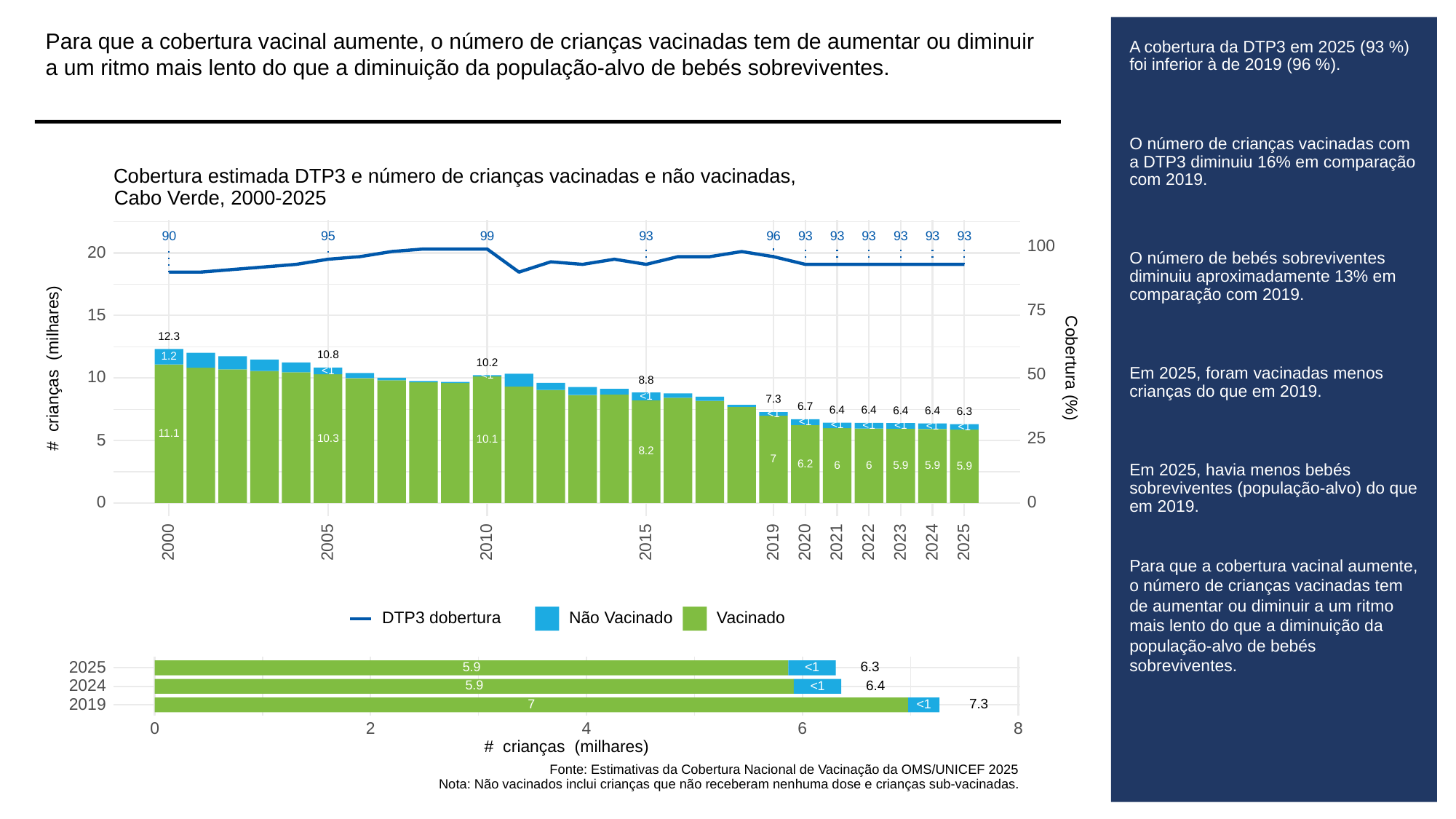

Para que a cobertura vacinal aumente, o número de crianças vacinadas tem de aumentar ou diminuir a um ritmo mais lento do que a diminuição da população-alvo de bebés sobreviventes.
# A cobertura da DTP3 em 2025 (93 %) foi inferior à de 2019 (96 %).

O número de crianças vacinadas com a DTP3 diminuiu 16% em comparação com 2019.

O número de bebés sobreviventes diminuiu aproximadamente 13% em comparação com 2019.

Em 2025, foram vacinadas menos crianças do que em 2019.

Em 2025, havia menos bebés sobreviventes (população-alvo) do que em 2019.

Para que a cobertura vacinal aumente, o número de crianças vacinadas tem de aumentar ou diminuir a um ritmo mais lento do que a diminuição da população-alvo de bebés sobreviventes.

Cobertura estimada DTP3 e número de crianças vacinadas e não vacinadas,
Cabo Verde, 2000-2025

93
93
93
93
93
93
93
90
95
99
96
100

20

75
15

12.3

10.8

1.2

10.2

#  crianças  (milhares)
Cobertura (%)

<1

50

10
<1

8.8

<1

7.3

6.7

6.4
6.4

6.4
6.4
6.3

<1

<1

<1
<1
<1
<1

<1

11.1
25
5
10.3
10.1

8.2
7
6.2
6
6
5.9
5.9
5.9

0
0

2023
2000
2005
2010
2015
2019
2020
2021
2022
2024
2025

DTP3 dobertura
Não Vacinado
Vacinado

2025
6.3
5.9
<1

2024
6.4
5.9
<1

2019
7.3
<1
7

0
6
8
2
4
#  crianças  (milhares)
Fonte: Estimativas da Cobertura Nacional de Vacinação da OMS/UNICEF 2025
Nota: Não vacinados inclui crianças que não receberam nenhuma dose e crianças sub-vacinadas.